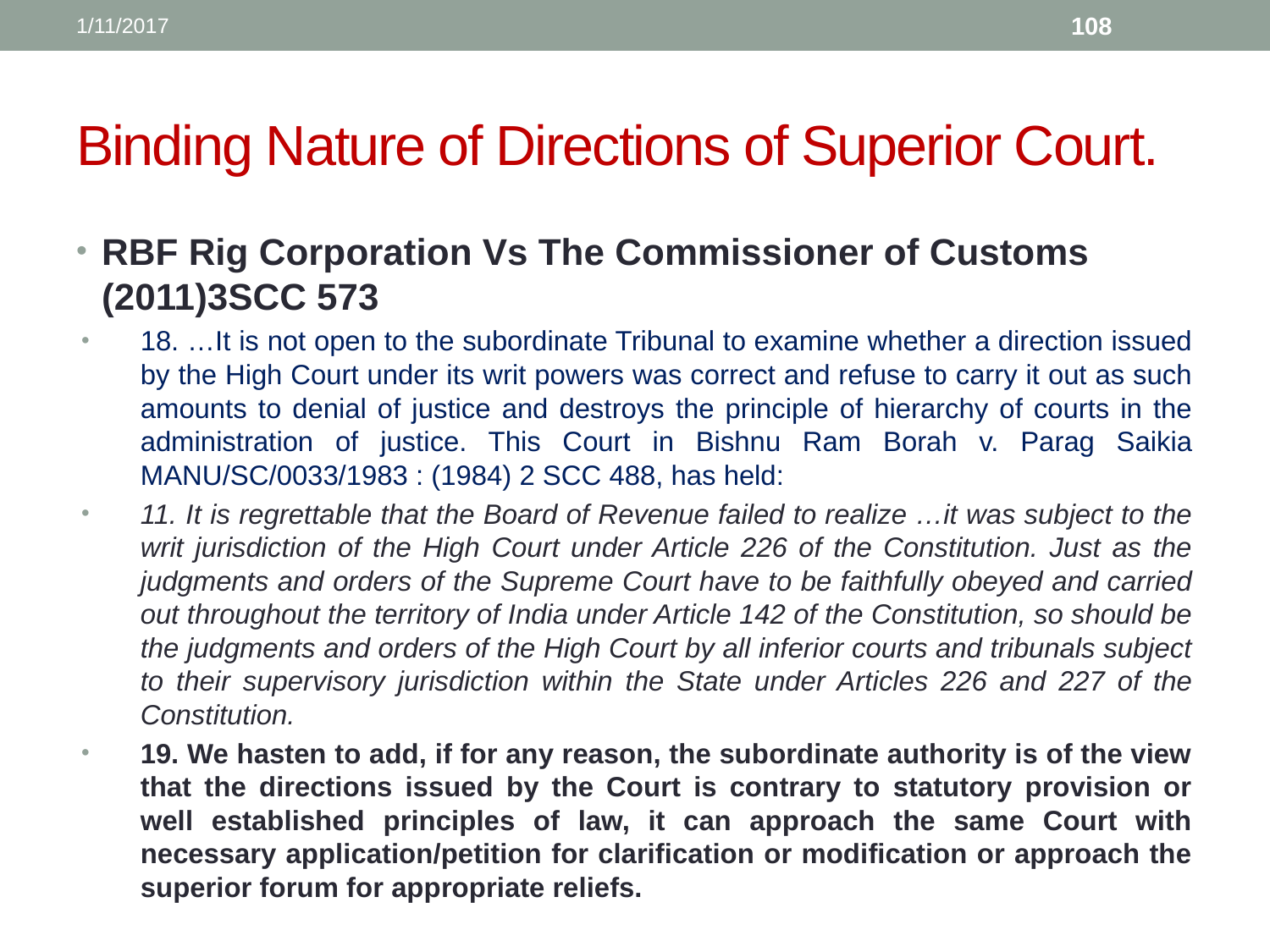

1/11/2017
108
# Binding Nature of Directions of Superior Court.
RBF Rig Corporation Vs The Commissioner of Customs (2011)3SCC 573
18. …It is not open to the subordinate Tribunal to examine whether a direction issued by the High Court under its writ powers was correct and refuse to carry it out as such amounts to denial of justice and destroys the principle of hierarchy of courts in the administration of justice. This Court in Bishnu Ram Borah v. Parag Saikia MANU/SC/0033/1983 : (1984) 2 SCC 488, has held:
11. It is regrettable that the Board of Revenue failed to realize …it was subject to the writ jurisdiction of the High Court under Article 226 of the Constitution. Just as the judgments and orders of the Supreme Court have to be faithfully obeyed and carried out throughout the territory of India under Article 142 of the Constitution, so should be the judgments and orders of the High Court by all inferior courts and tribunals subject to their supervisory jurisdiction within the State under Articles 226 and 227 of the Constitution.
19. We hasten to add, if for any reason, the subordinate authority is of the view that the directions issued by the Court is contrary to statutory provision or well established principles of law, it can approach the same Court with necessary application/petition for clarification or modification or approach the superior forum for appropriate reliefs.